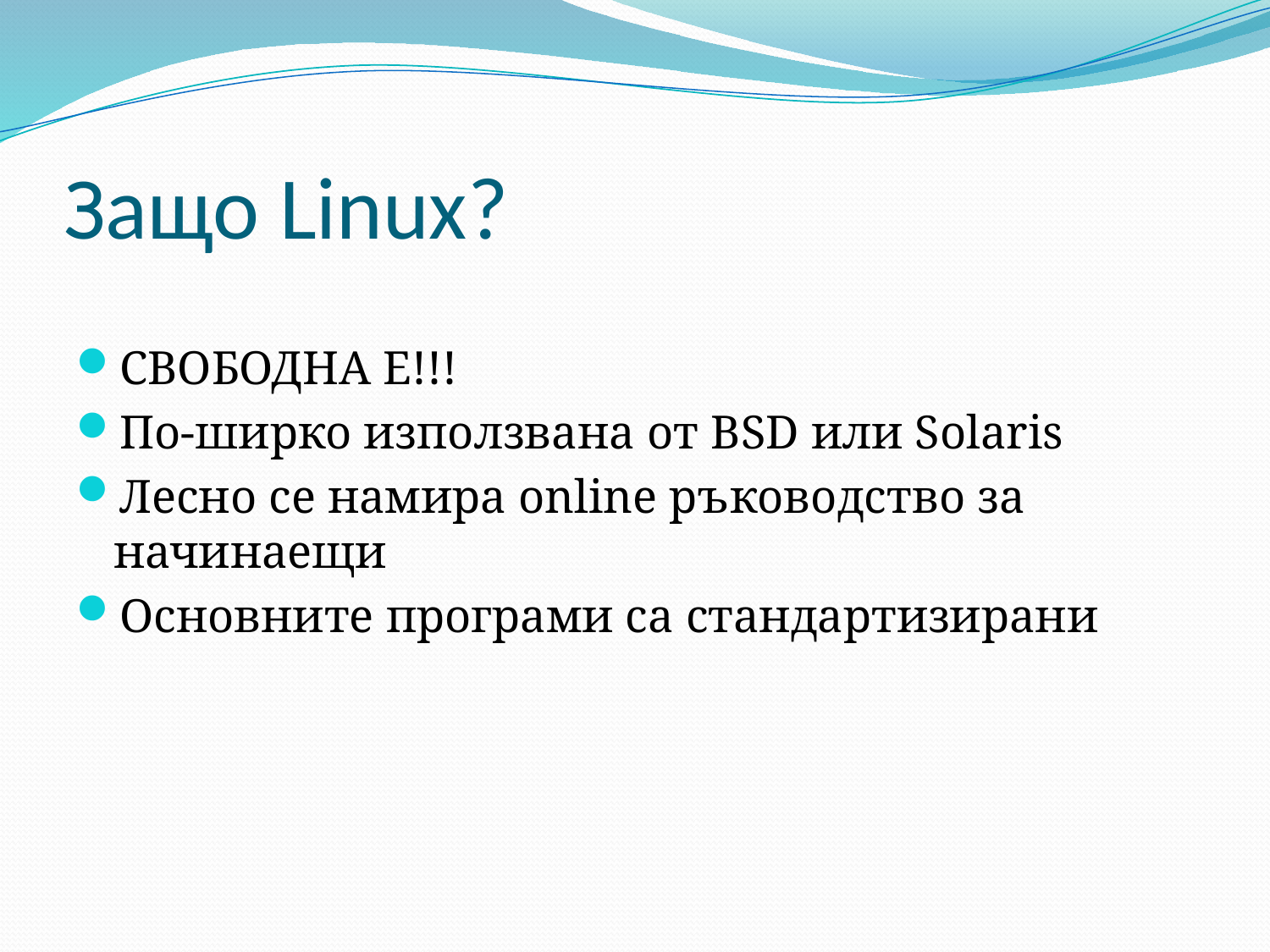

# Защо Linux?

СВОБОДНА Е!!!
По-ширко използвана от BSD или Solaris
Лесно се намира online ръководство за начинаещи
Основните програми са стандартизирани